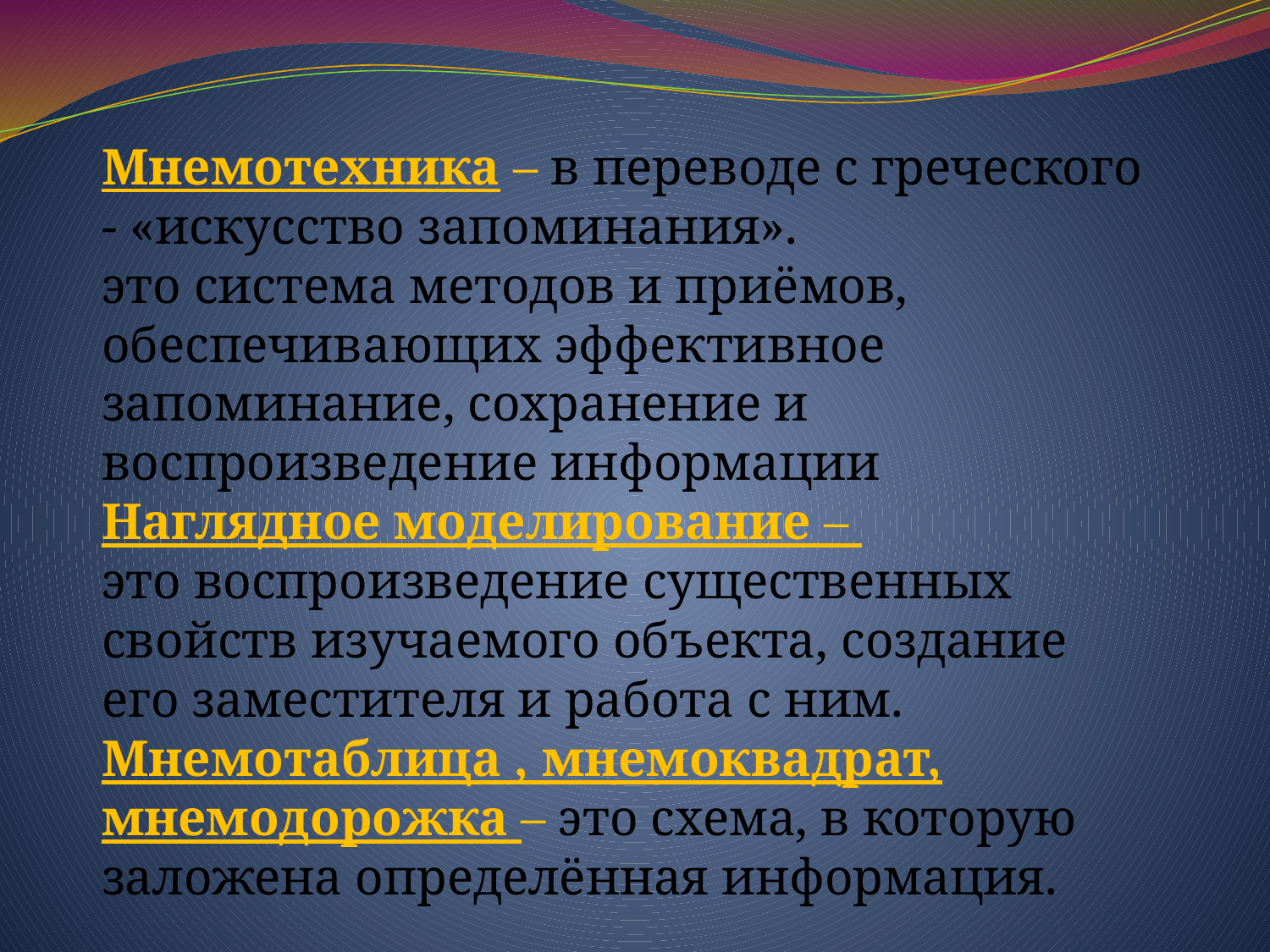

Мнемотехника – в переводе с греческого  - «искусство запоминания».
это система методов и приёмов, обеспечивающих эффективное запоминание, сохранение и воспроизведение информации
Наглядное моделирование –
это воспроизведение существенных свойств изучаемого объекта, создание его заместителя и работа с ним.
Мнемотаблица , мнемоквадрат, мнемодорожка – это схема, в которую заложена определённая информация.